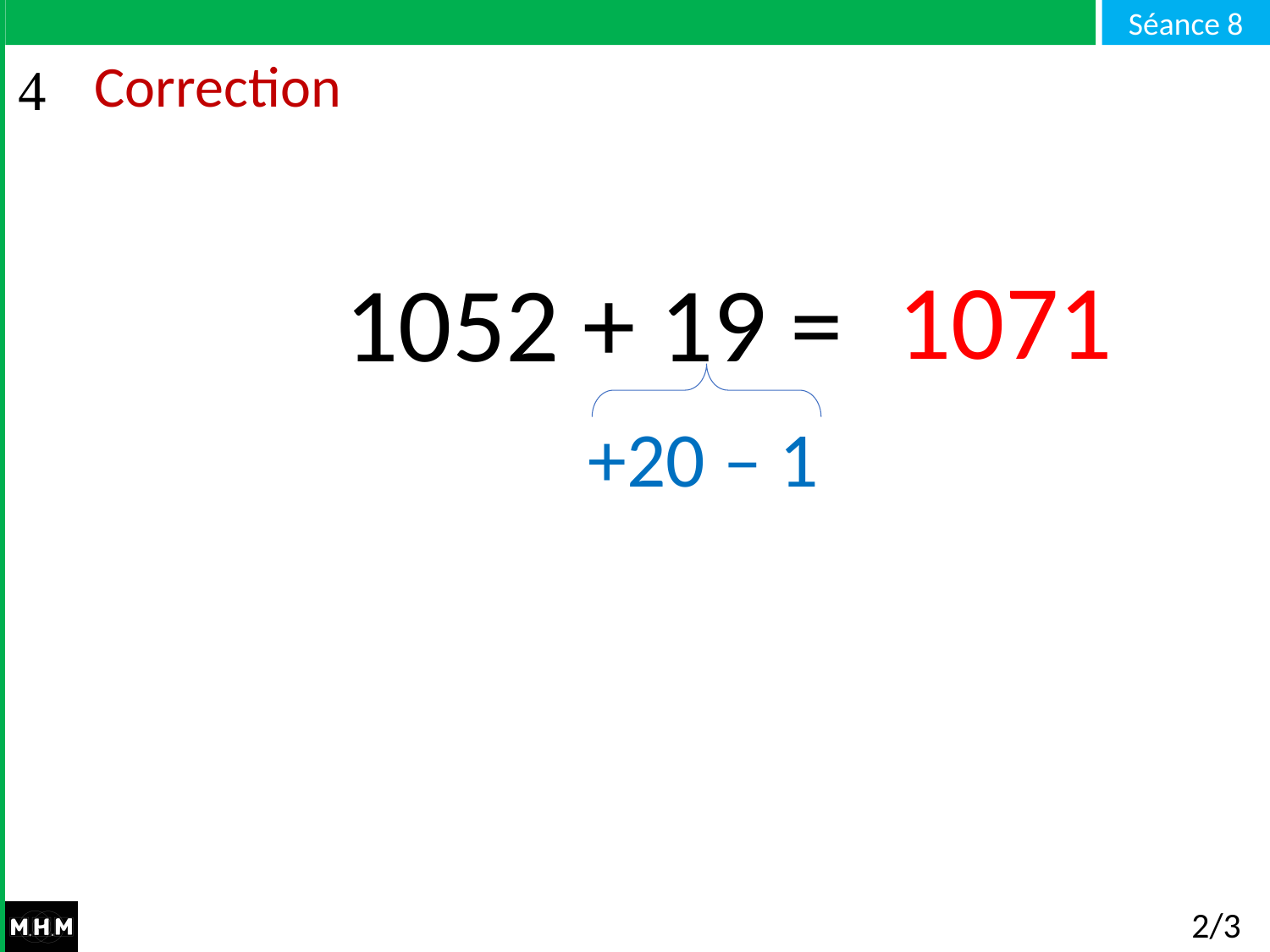

# Correction
1071
1052 + 19 =

+20 – 1
2/3